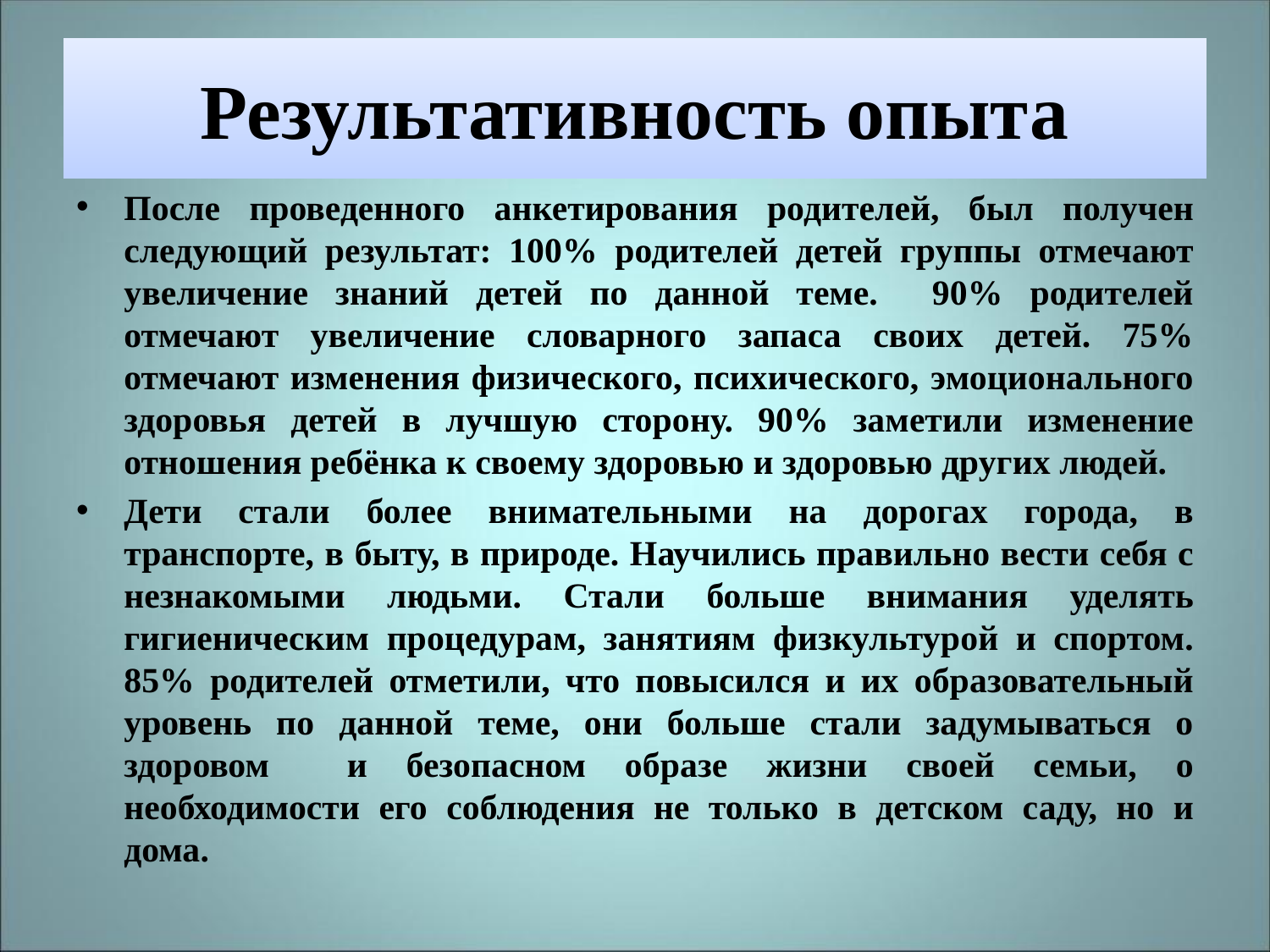

# Результативность опыта
После проведенного анкетирования родителей, был получен следующий результат: 100% родителей детей группы отмечают увеличение знаний детей по данной теме.  90% родителей отмечают увеличение словарного запаса своих детей. 75% отмечают изменения физического, психического, эмоционального здоровья детей в лучшую сторону. 90% заметили изменение отношения ребёнка к своему здоровью и здоровью других людей.
Дети стали более внимательными на дорогах города, в транспорте, в быту, в природе. Научились правильно вести себя с незнакомыми людьми. Стали больше внимания уделять гигиеническим процедурам, занятиям физкультурой и спортом. 85% родителей отметили, что повысился и их образовательный уровень по данной теме, они больше стали задумываться о здоровом  и безопасном образе жизни своей семьи, о необходимости его соблюдения не только в детском саду, но и дома.